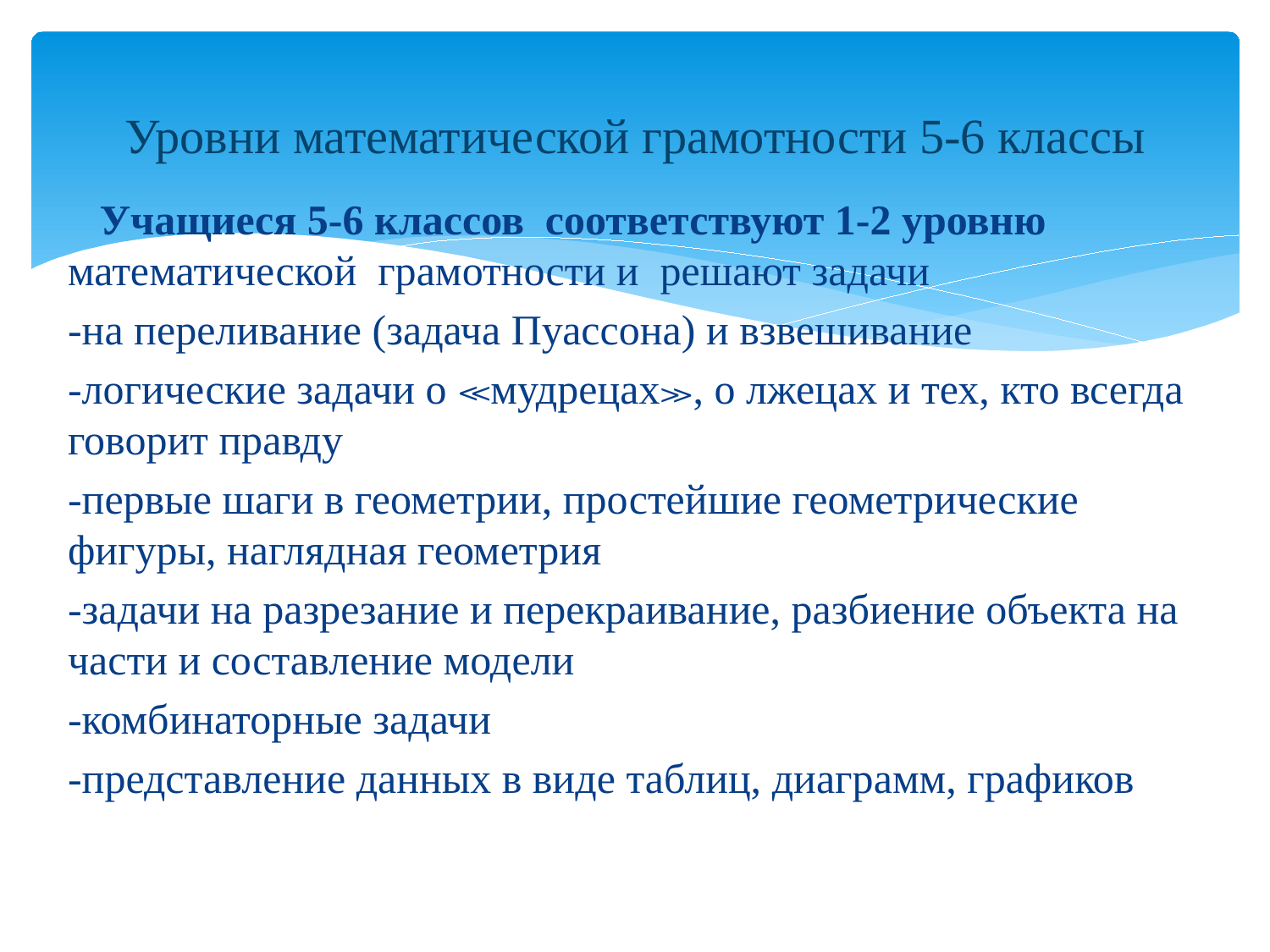

# Уровни математической грамотности 5-6 классы
   Учащиеся 5-6 классов  соответствуют 1-2 уровню математической  грамотности и  решают задачи
-на переливание (задача Пуассона) и взвешивание
-логические задачи о ≪мудрецах≫, о лжецах и тех, кто всегда говорит правду
-первые шаги в геометрии, простейшие геометрические фигуры, наглядная геометрия
-задачи на разрезание и перекраивание, разбиение объекта на части и составление модели
-комбинаторные задачи
-представление данных в виде таблиц, диаграмм, графиков